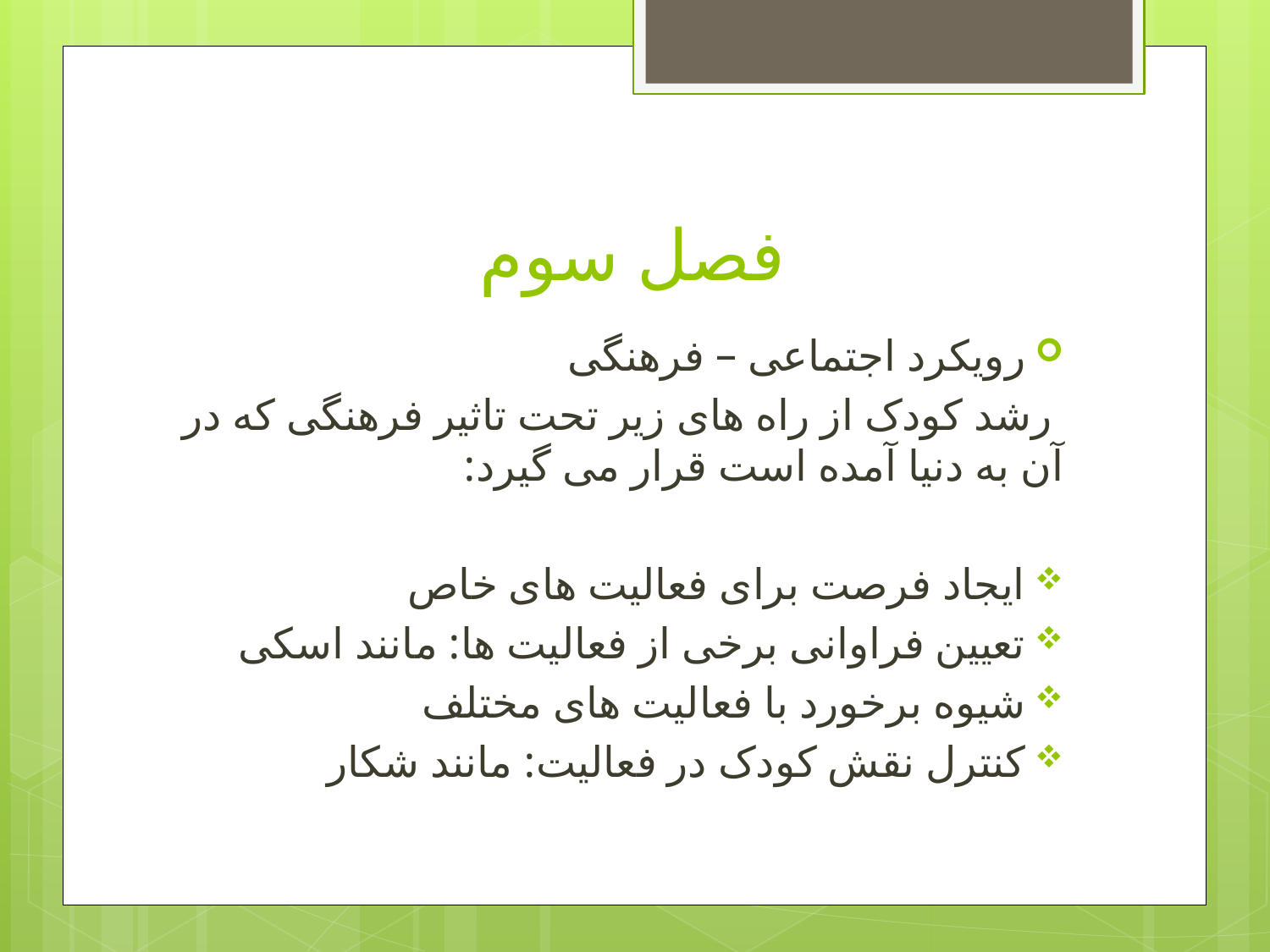

# فصل سوم
رویکرد اجتماعی – فرهنگی
 رشد کودک از راه های زیر تحت تاثیر فرهنگی که در آن به دنیا آمده است قرار می گیرد:

ایجاد فرصت برای فعالیت های خاص
تعیین فراوانی برخی از فعالیت ها: مانند اسکی
شیوه برخورد با فعالیت های مختلف
کنترل نقش کودک در فعالیت: مانند شکار